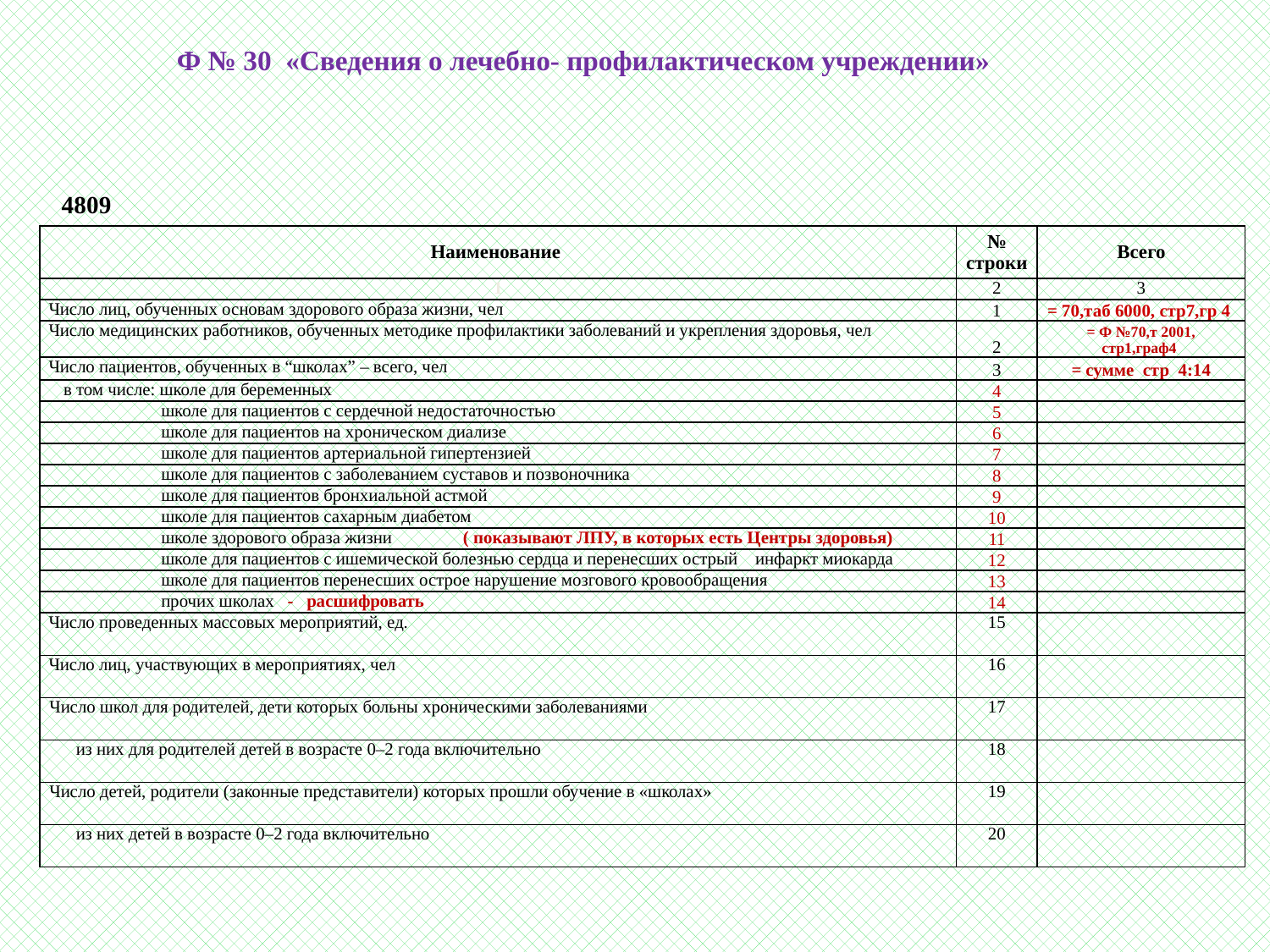

Ф № 30  «Сведения о лечебно- профилактическом учреждении»
 4809
| Наименование | № строки | Всего |
| --- | --- | --- |
| 1 | 2 | 3 |
| Число лиц, обученных основам здорового образа жизни, чел | 1 | = 70,таб 6000, стр7,гр 4 |
| Число медицинских работников, обученных методике профилактики заболеваний и укрепления здоровья, чел | 2 | = Ф №70,т 2001, стр1,граф4 |
| Число пациентов, обученных в “школах” – всего, чел | 3 | = сумме стр  4:14 |
| в том числе: школе для беременных | 4 |  |
| школе для пациентов с сердечной недостаточностью | 5 |  |
| школе для пациентов на хроническом диализе | 6 |  |
| школе для пациентов артериальной гипертензией | 7 |  |
| школе для пациентов с заболеванием суставов и позвоночника | 8 |  |
| школе для пациентов бронхиальной астмой | 9 |  |
| школе для пациентов сахарным диабетом | 10 |  |
| школе здорового образа жизни ( показывают ЛПУ, в которых есть Центры здоровья) | 11 |  |
| школе для пациентов с ишемической болезнью сердца и перенесших острый инфаркт миокарда | 12 |  |
| школе для пациентов перенесших острое нарушение мозгового кровообращения | 13 |  |
| прочих школах - расшифровать | 14 |  |
| Число проведенных массовых мероприятий, ед. | 15 |  |
| Число лиц, участвующих в мероприятиях, чел | 16 |  |
| Число школ для родителей, дети которых больны хроническими заболеваниями | 17 |  |
| из них для родителей детей в возрасте 0–2 года включительно | 18 |  |
| Число детей, родители (законные представители) которых прошли обучение в «школах» | 19 |  |
| из них детей в возрасте 0–2 года включительно | 20 |  |